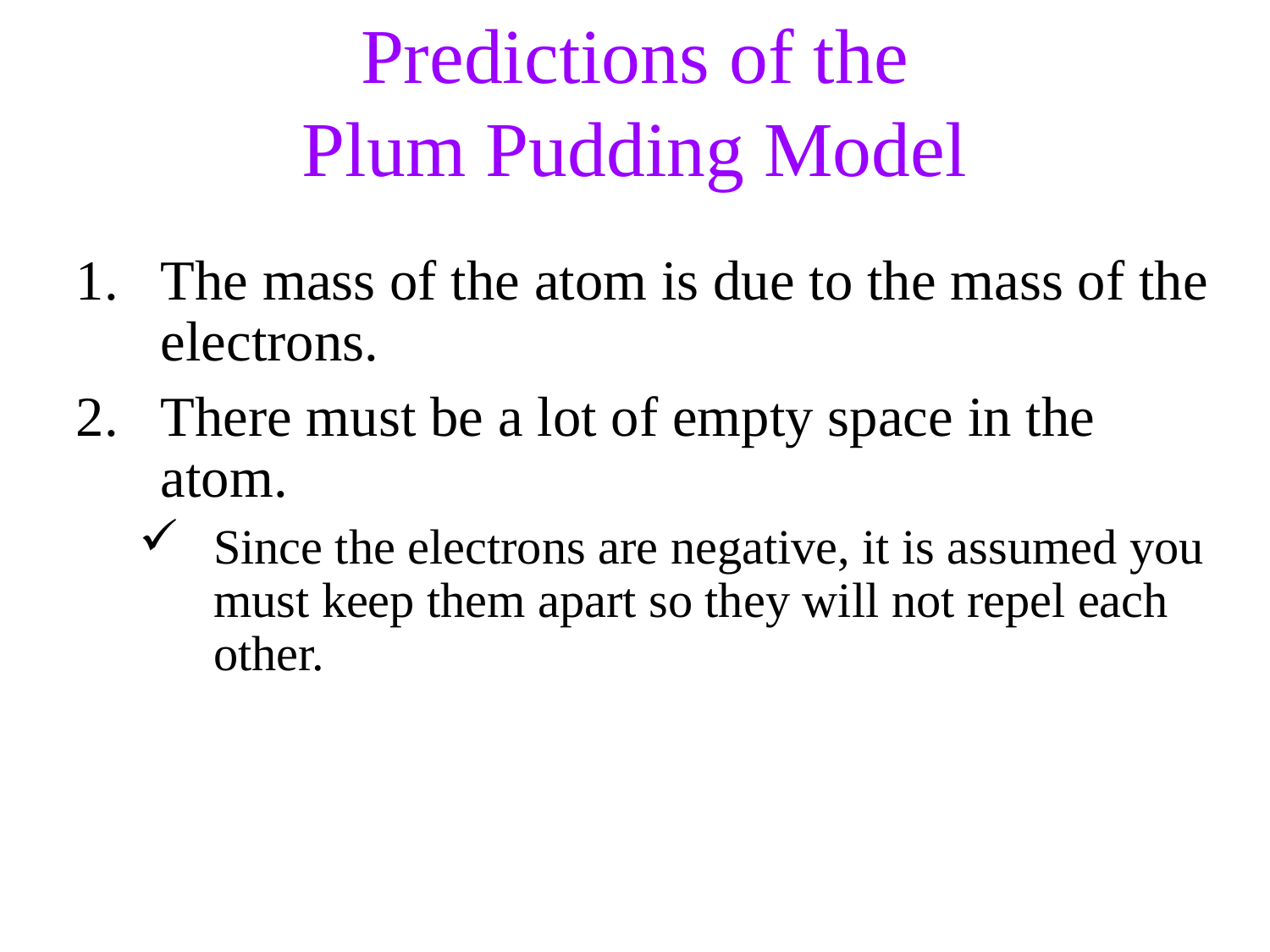

Predictions of the
Plum Pudding Model
1.	The mass of the atom is due to the mass of the electrons.
2.	There must be a lot of empty space in the atom.
Since the electrons are negative, it is assumed you must keep them apart so they will not repel each other.